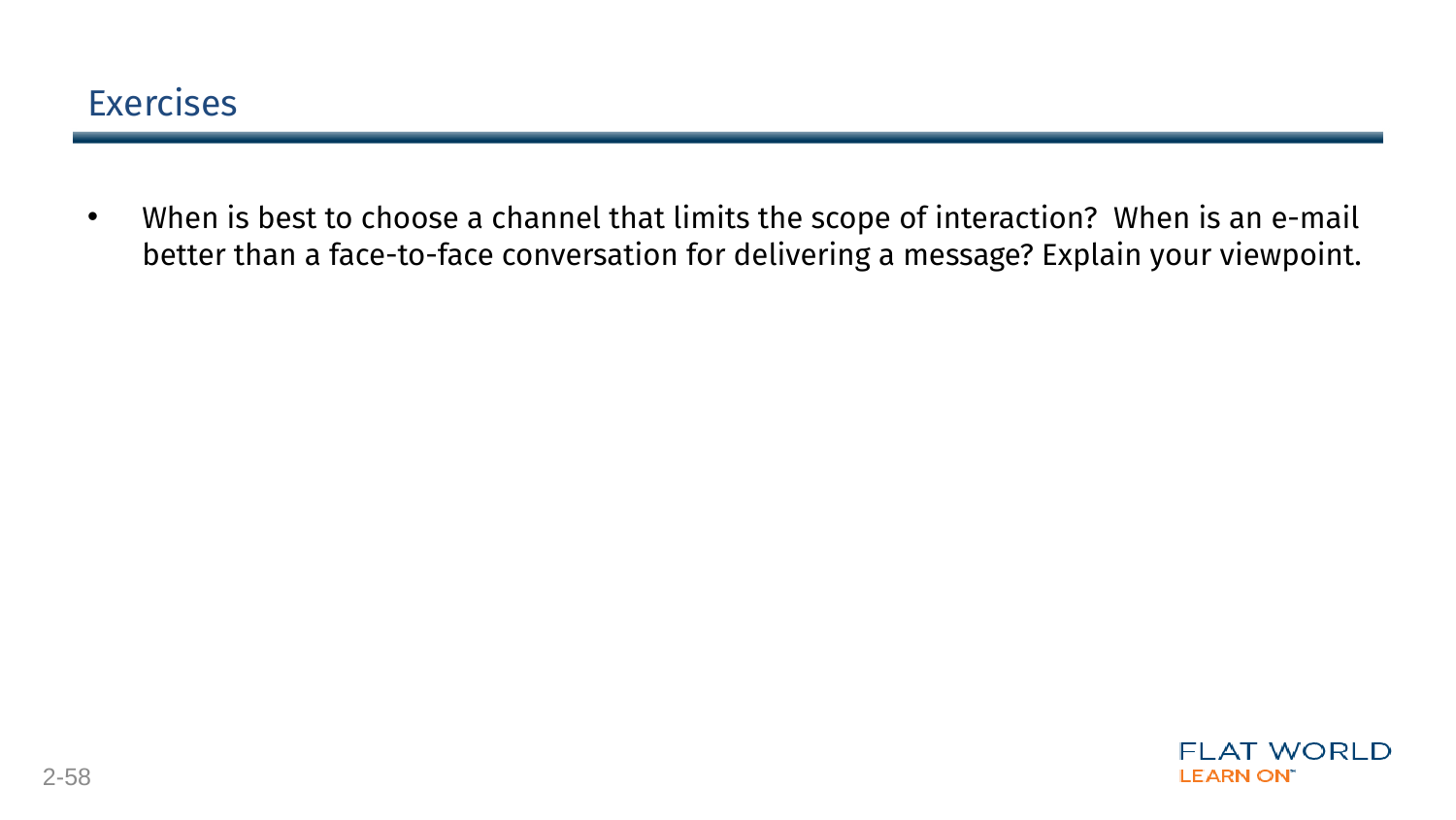

# Exercises
When is best to choose a channel that limits the scope of interaction?  When is an e-mail better than a face-to-face conversation for delivering a message? Explain your viewpoint.
2-58